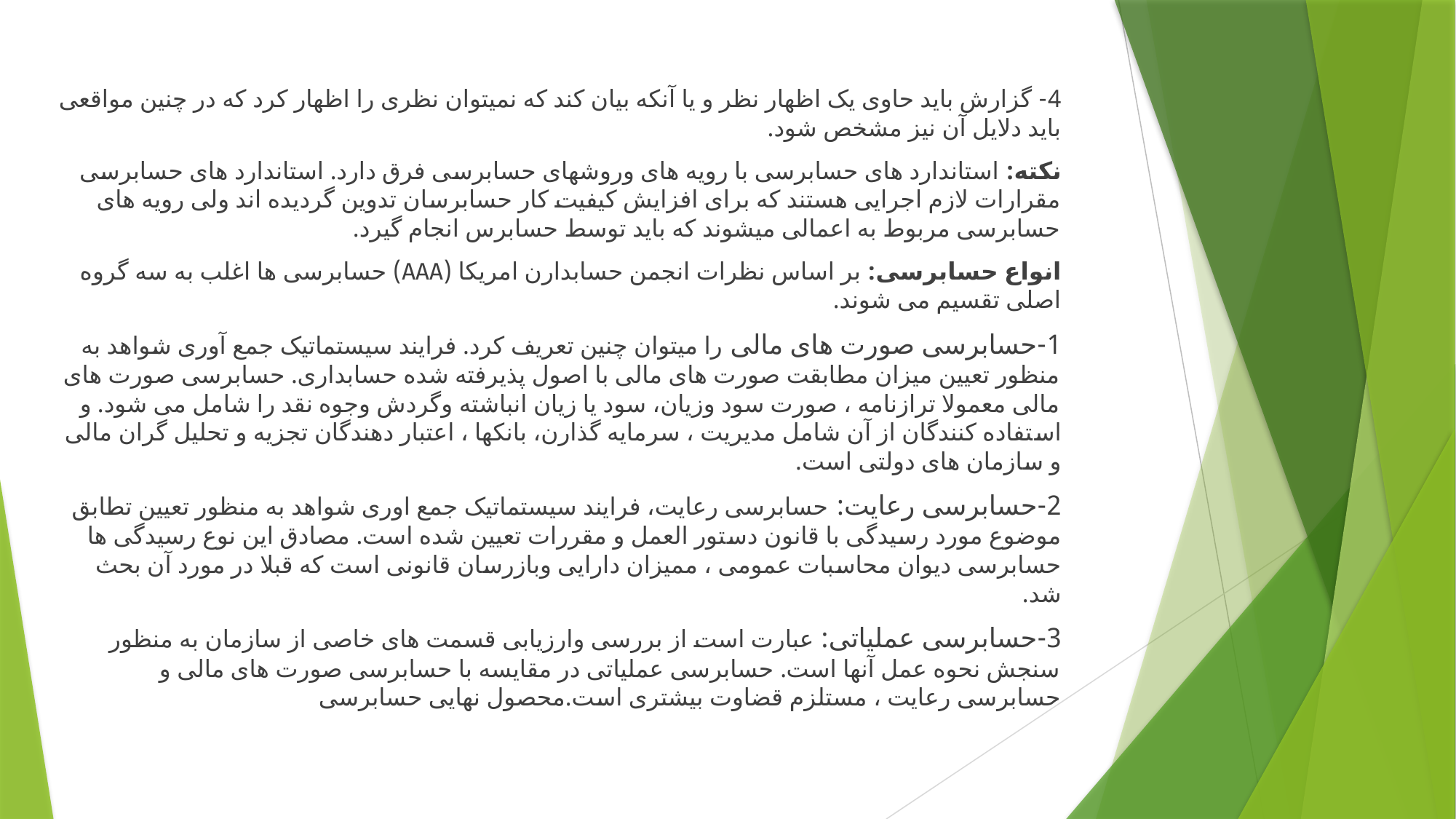

4- گزارش باید حاوی یک اظهار نظر و یا آنکه بیان کند که نمیتوان نظری را اظهار کرد که در چنین مواقعی باید دلایل آن نیز مشخص شود.
نکته: استاندارد های حسابرسی با رویه های وروشهای حسابرسی فرق دارد. استاندارد های حسابرسی مقرارات لازم اجرایی هستند که برای افزایش کیفیت کار حسابرسان تدوین گردیده اند ولی رویه های حسابرسی مربوط به اعمالی میشوند که باید توسط حسابرس انجام گیرد.
انواع حسابرسی: بر اساس نظرات انجمن حسابدارن امریکا (AAA) حسابرسی ها اغلب به سه گروه اصلی تقسیم می شوند.
1-حسابرسی صورت های مالی را میتوان چنین تعریف کرد. فرایند سیستماتیک جمع آوری شواهد به منظور تعیین میزان مطابقت صورت های مالی با اصول پذیرفته شده حسابداری. حسابرسی صورت های مالی معمولا ترازنامه ، صورت سود وزیان، سود یا زیان انباشته وگردش وجوه نقد را شامل می شود. و استفاده کنندگان از آن شامل مدیریت ، سرمایه گذارن، بانکها ، اعتبار دهندگان تجزیه و تحلیل گران مالی و سازمان های دولتی است.
2-حسابرسی رعایت: حسابرسی رعایت، فرایند سیستماتیک جمع اوری شواهد به منظور تعیین تطابق موضوع مورد رسیدگی با قانون دستور العمل و مقررات تعیین شده است. مصادق این نوع رسیدگی ها حسابرسی دیوان محاسبات عمومی ، ممیزان دارایی وبازرسان قانونی است که قبلا در مورد آن بحث شد.
3-حسابرسی عملیاتی: عبارت است از بررسی وارزیابی قسمت های خاصی از سازمان به منظور سنجش نحوه عمل آنها است. حسابرسی عملیاتی در مقایسه با حسابرسی صورت های مالی و حسابرسی رعایت ، مستلزم قضاوت بیشتری است.محصول نهایی حسابرسی